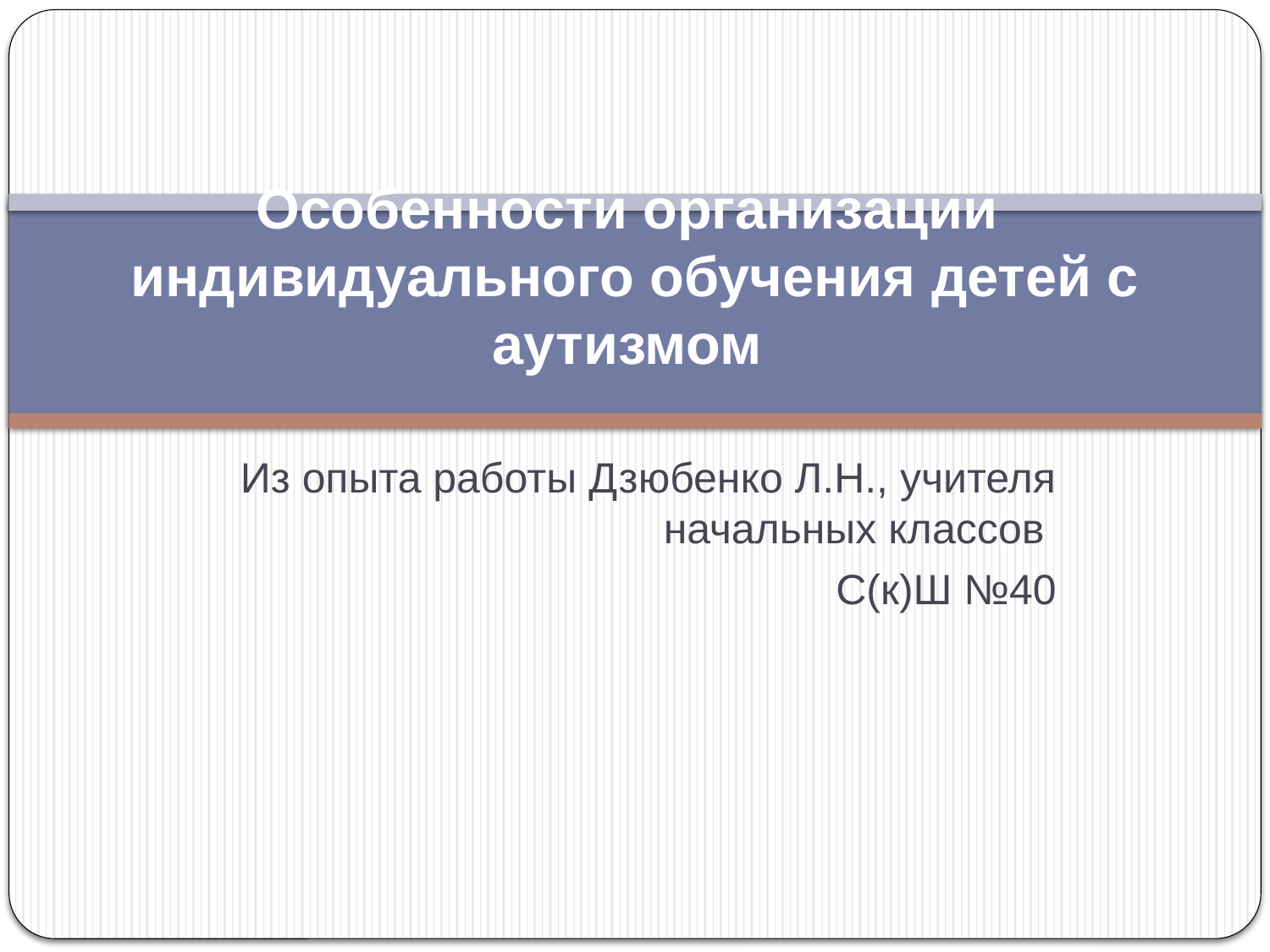

# Особенности организации  индивидуального обучения детей с аутизмом
Из опыта работы Дзюбенко Л.Н., учителя начальных классов
С(к)Ш №40